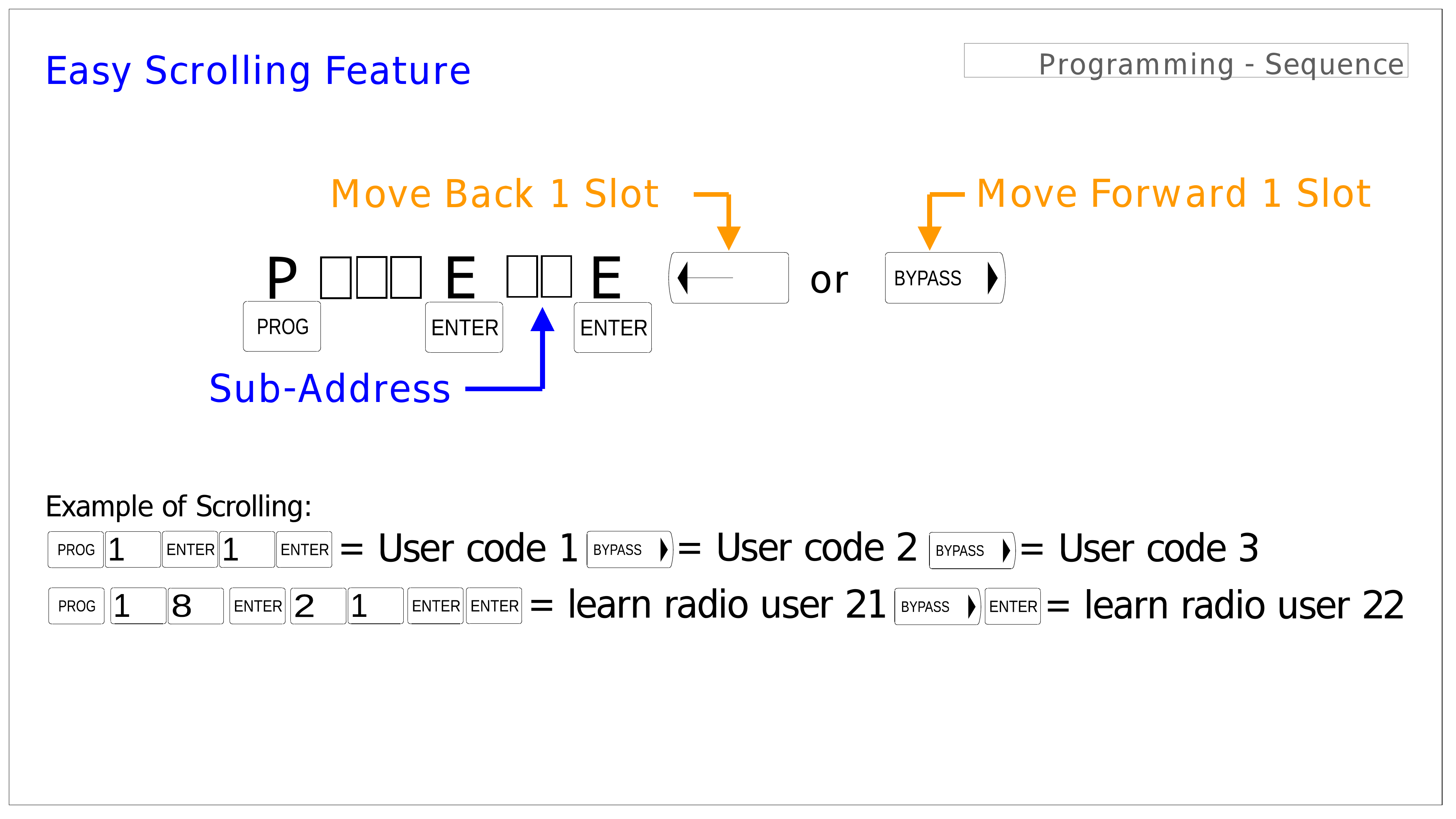

Easy Scrolling Feature
Programming - Sequence
Move Forward 1 Slot
Move Back 1 Slot

P
E
E
or

BYPASS

PROG

ENTER

ENTER

Sub-Address
Example of Scrolling:

= User code 2
= User code 1
= User code 3

ENTER

BYPASS

1

1

ENTER

PROG

BYPASS

= learn radio user 21
= learn radio user 22

ENTER

ENTER

1

1

PROG

ENTER

8

2

BYPASS

ENTER